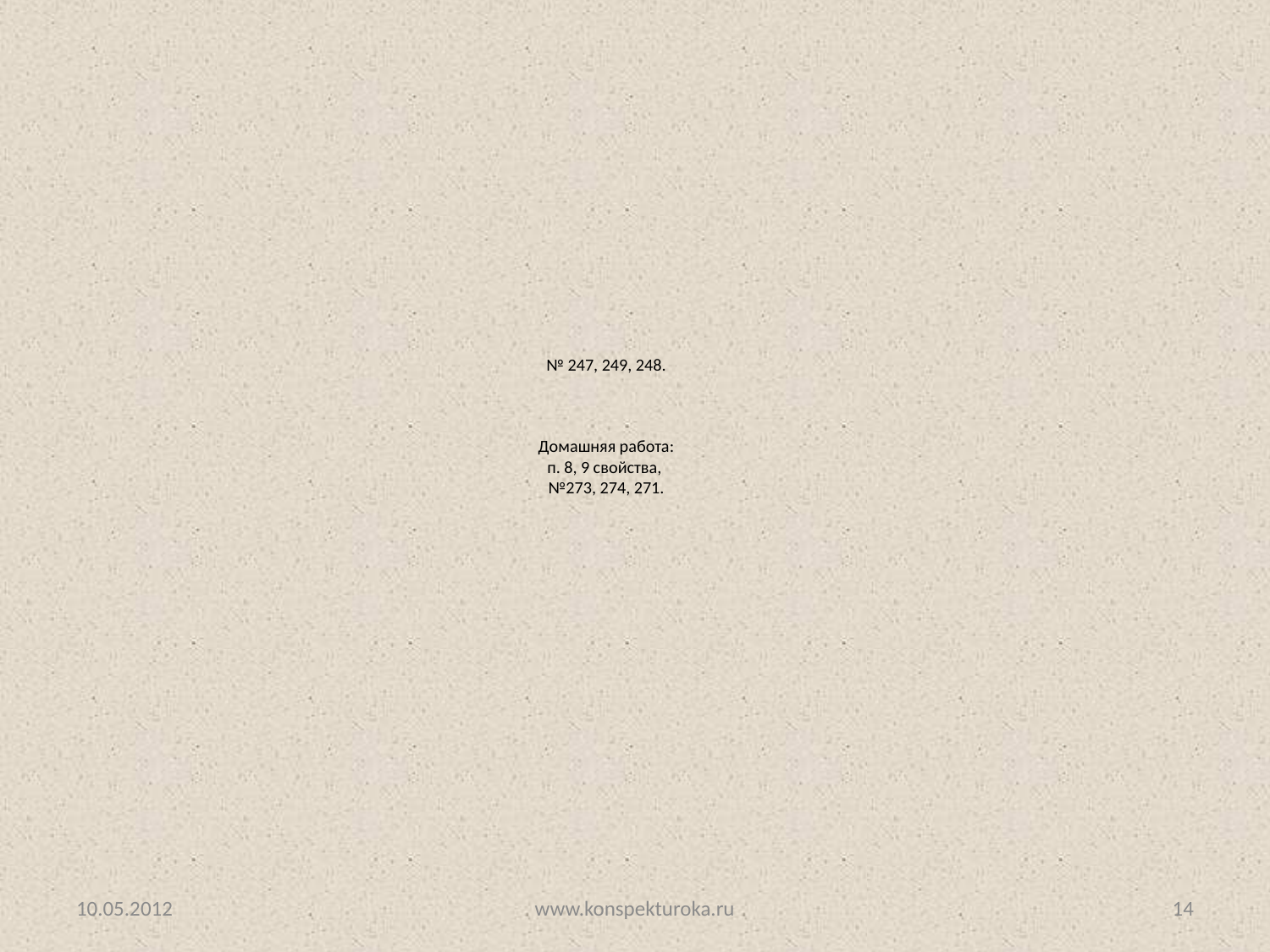

# № 247, 249, 248. Домашняя работа: п. 8, 9 свойства, №273, 274, 271.
10.05.2012
www.konspekturoka.ru
14